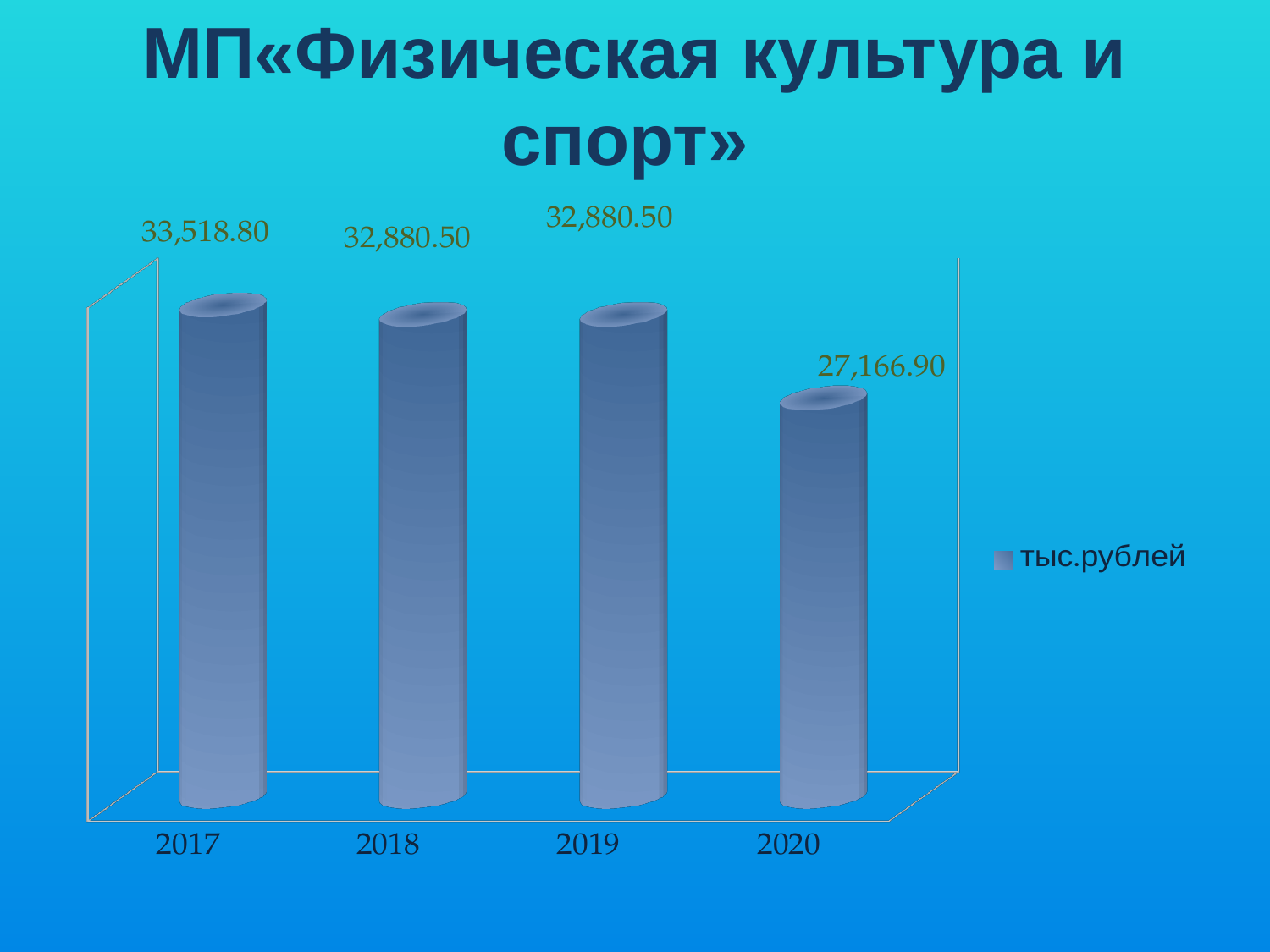

# МП«Физическая культура и спорт»

[unsupported chart]